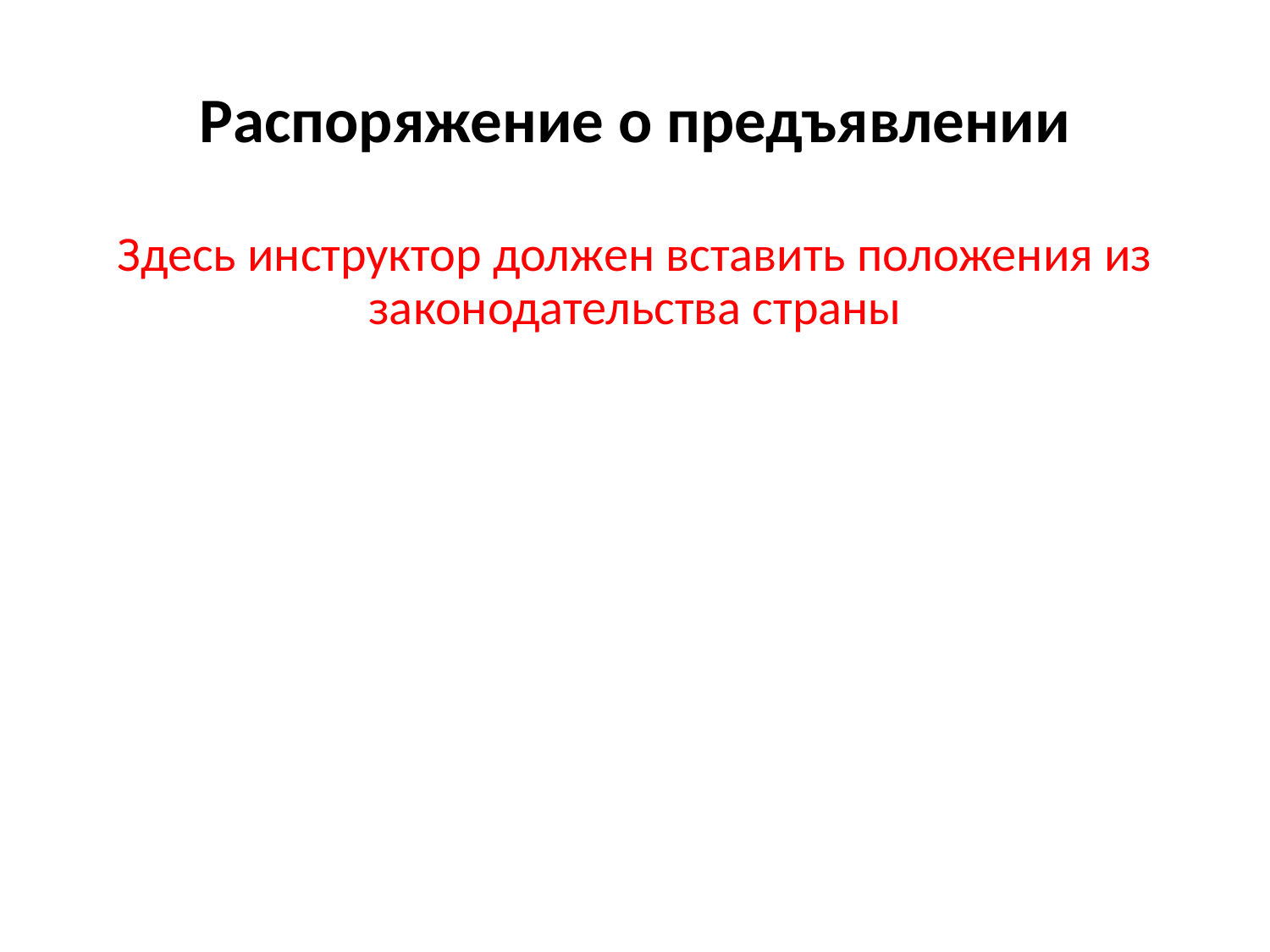

# Распоряжение о предъявлении
Здесь инструктор должен вставить положения из законодательства страны